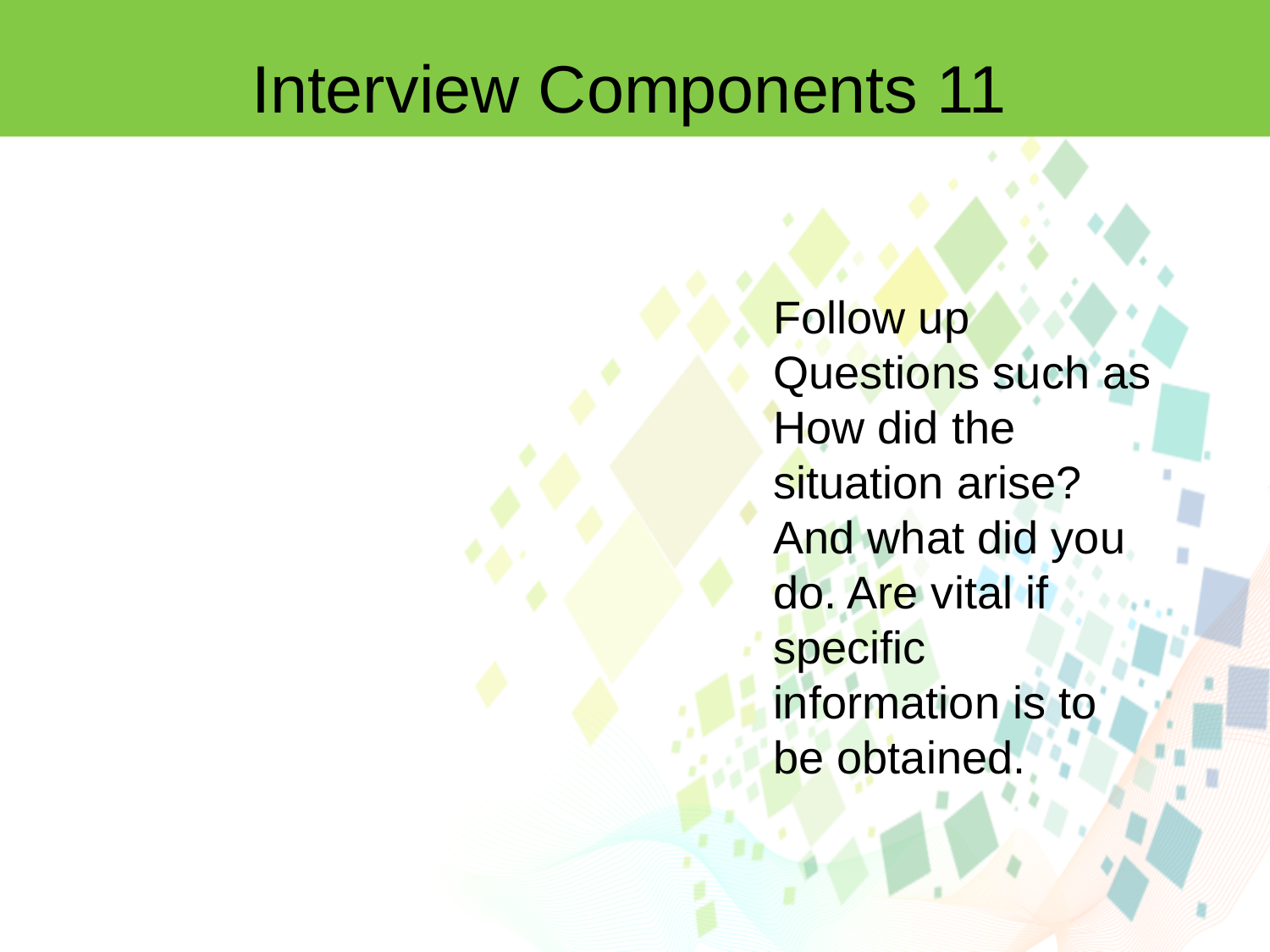

Interview Components 11
Follow up Questions such as How did the situation arise? And what did you do. Are vital if specific information is to be obtained.